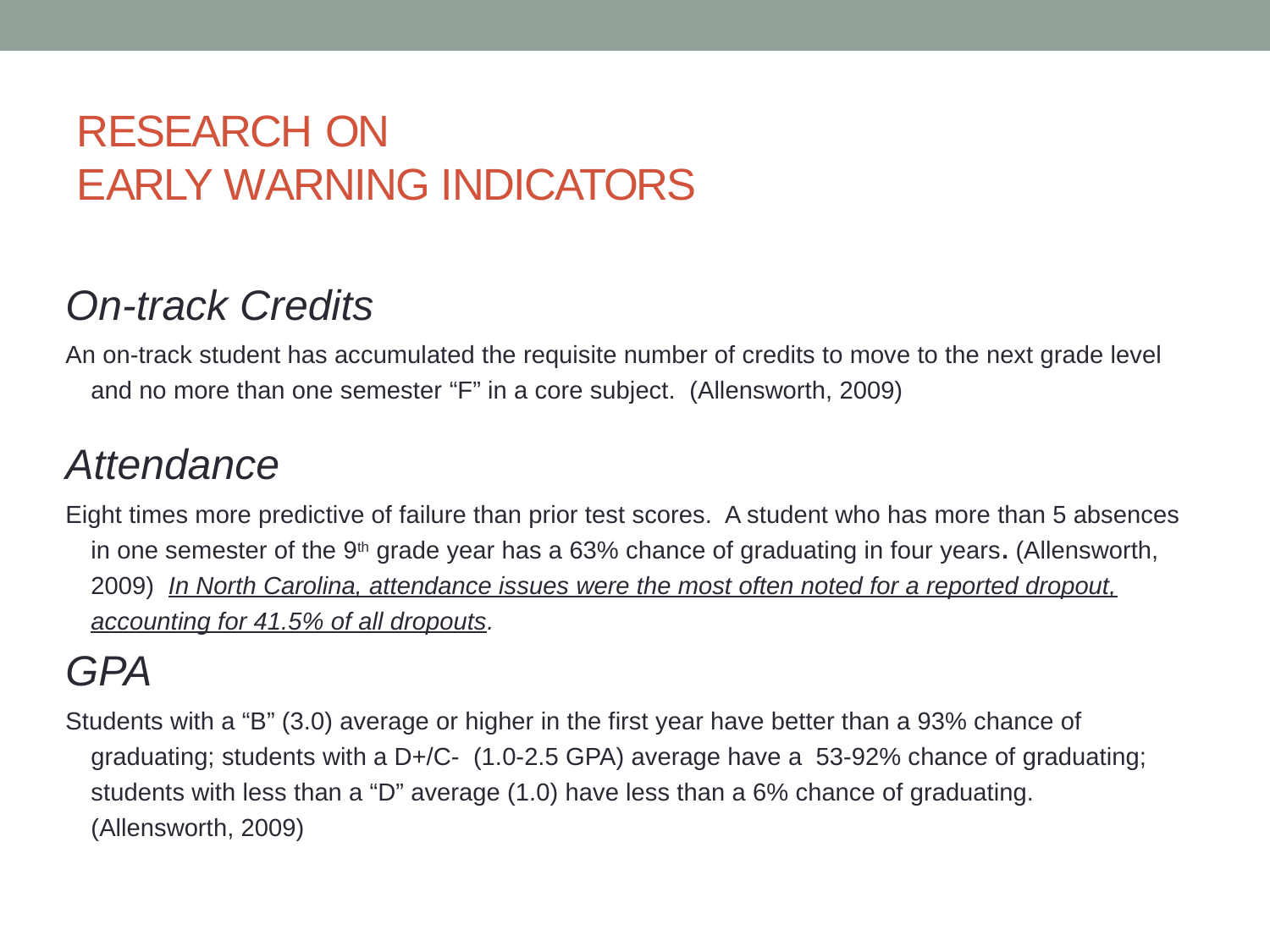

# Research on Early Warning Indicators
On-track Credits
An on-track student has accumulated the requisite number of credits to move to the next grade level and no more than one semester “F” in a core subject.  (Allensworth, 2009)

Attendance
Eight times more predictive of failure than prior test scores.  A student who has more than 5 absences in one semester of the 9th grade year has a 63% chance of graduating in four years. (Allensworth, 2009)  In North Carolina, attendance issues were the most often noted for a reported dropout, accounting for 41.5% of all dropouts.
GPA
Students with a “B” (3.0) average or higher in the first year have better than a 93% chance of graduating; students with a D+/C-  (1.0-2.5 GPA) average have a  53-92% chance of graduating; students with less than a “D” average (1.0) have less than a 6% chance of graduating.  (Allensworth, 2009)